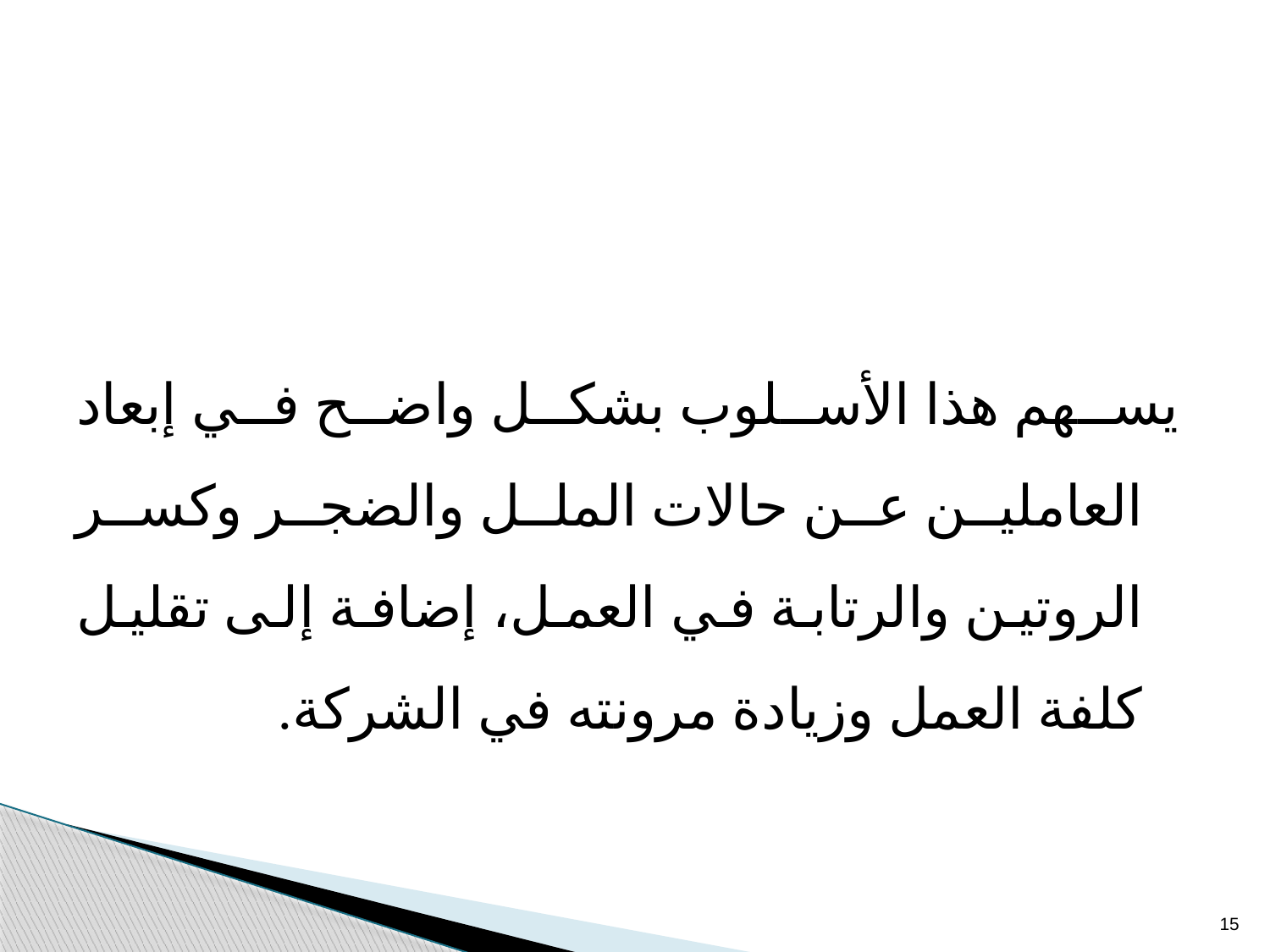

يسهم هذا الأسلوب بشكل واضح في إبعاد العاملين عن حالات الملل والضجر وكسر الروتين والرتابة في العمل، إضافة إلى تقليل كلفة العمل وزيادة مرونته في الشركة.
15